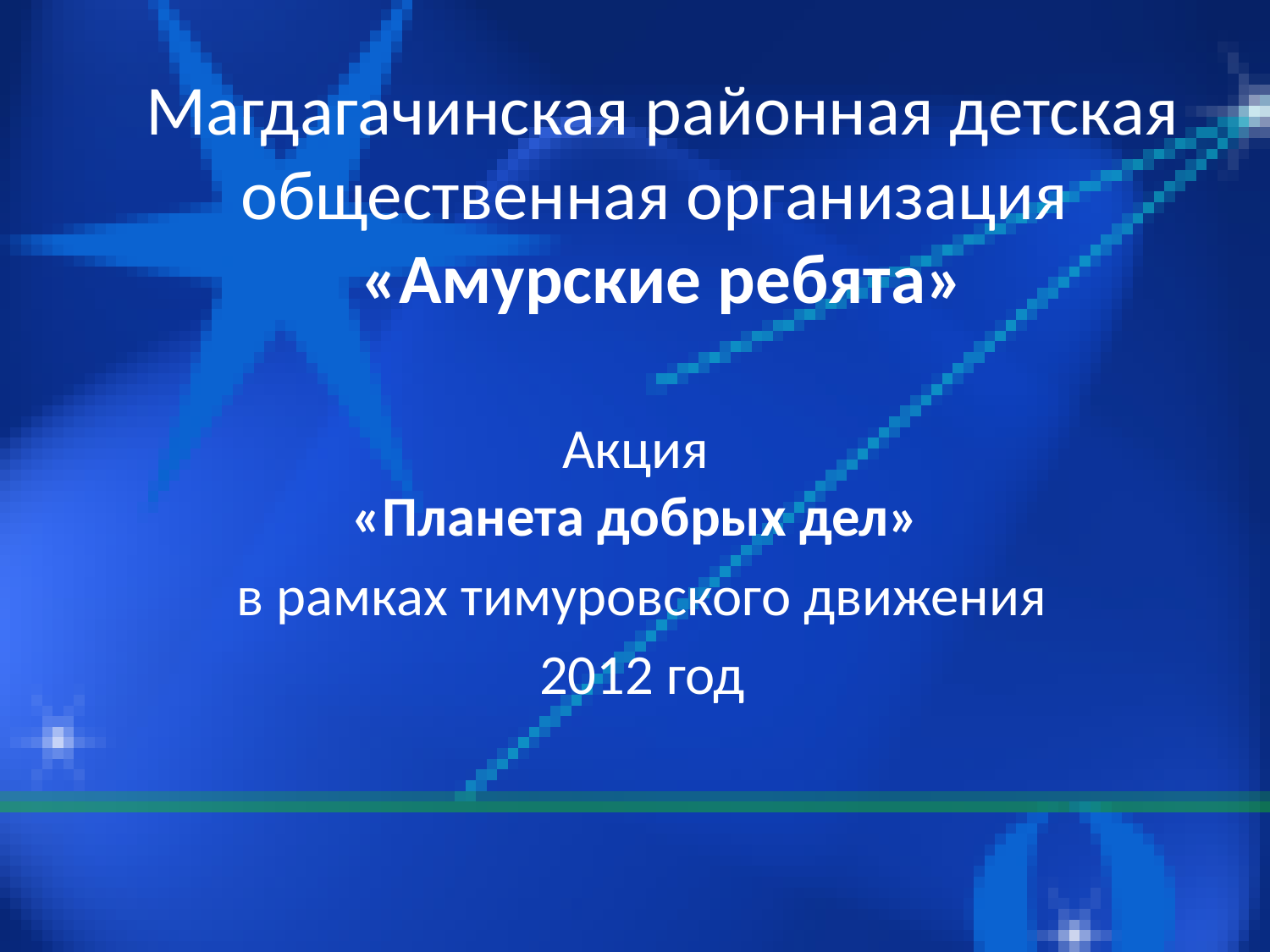

# Магдагачинская районная детская общественная организация «Амурские ребята»
Акция
«Планета добрых дел»
в рамках тимуровского движения
2012 год